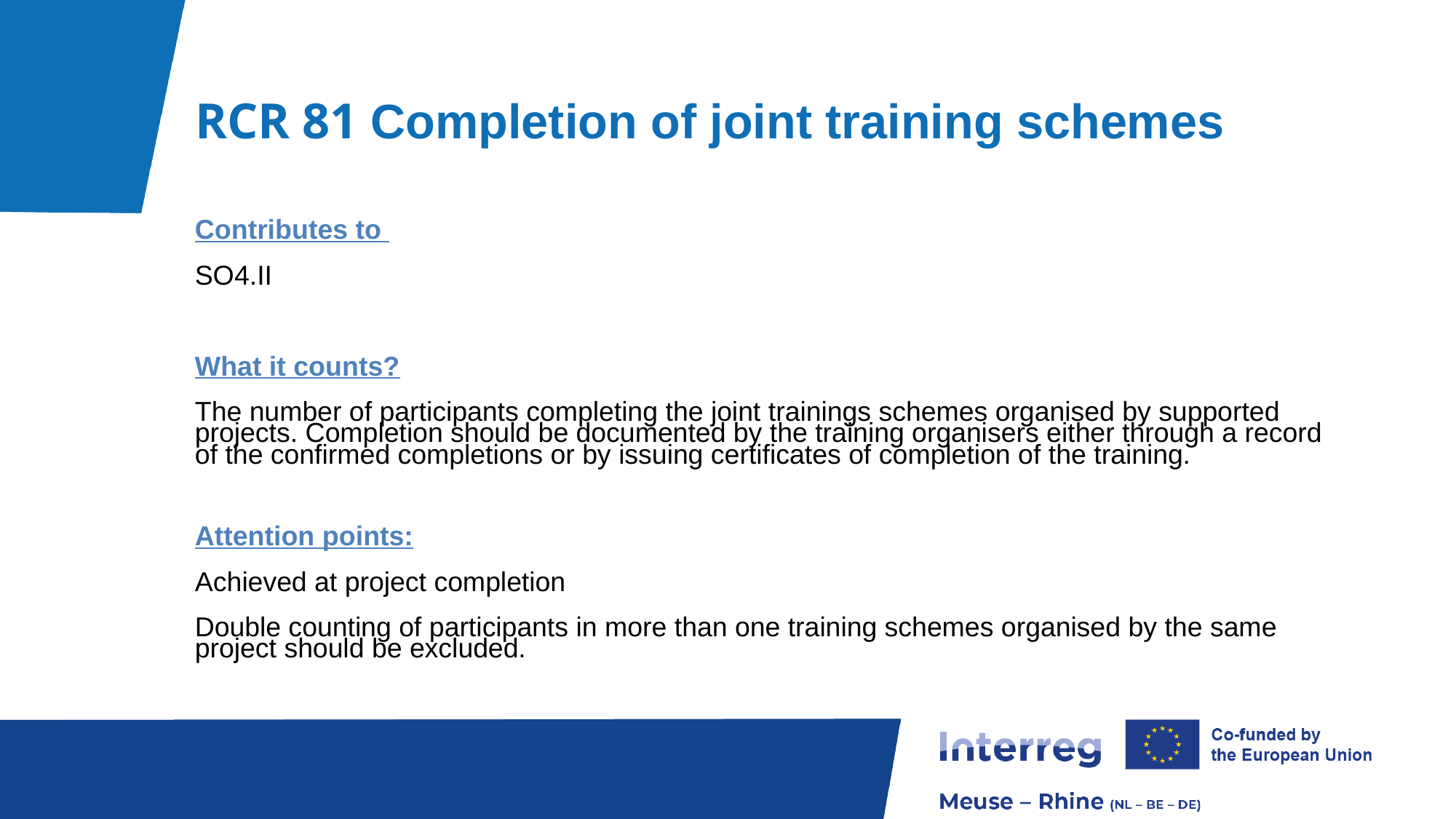

# RCR 81 Completion of joint training schemes
Contributes to
SO4.II

What it counts?
The number of participants completing the joint trainings schemes organised by supported projects. Completion should be documented by the training organisers either through a record of the confirmed completions or by issuing certificates of completion of the training.

Attention points:
Achieved at project completion
Double counting of participants in more than one training schemes organised by the same project should be excluded.